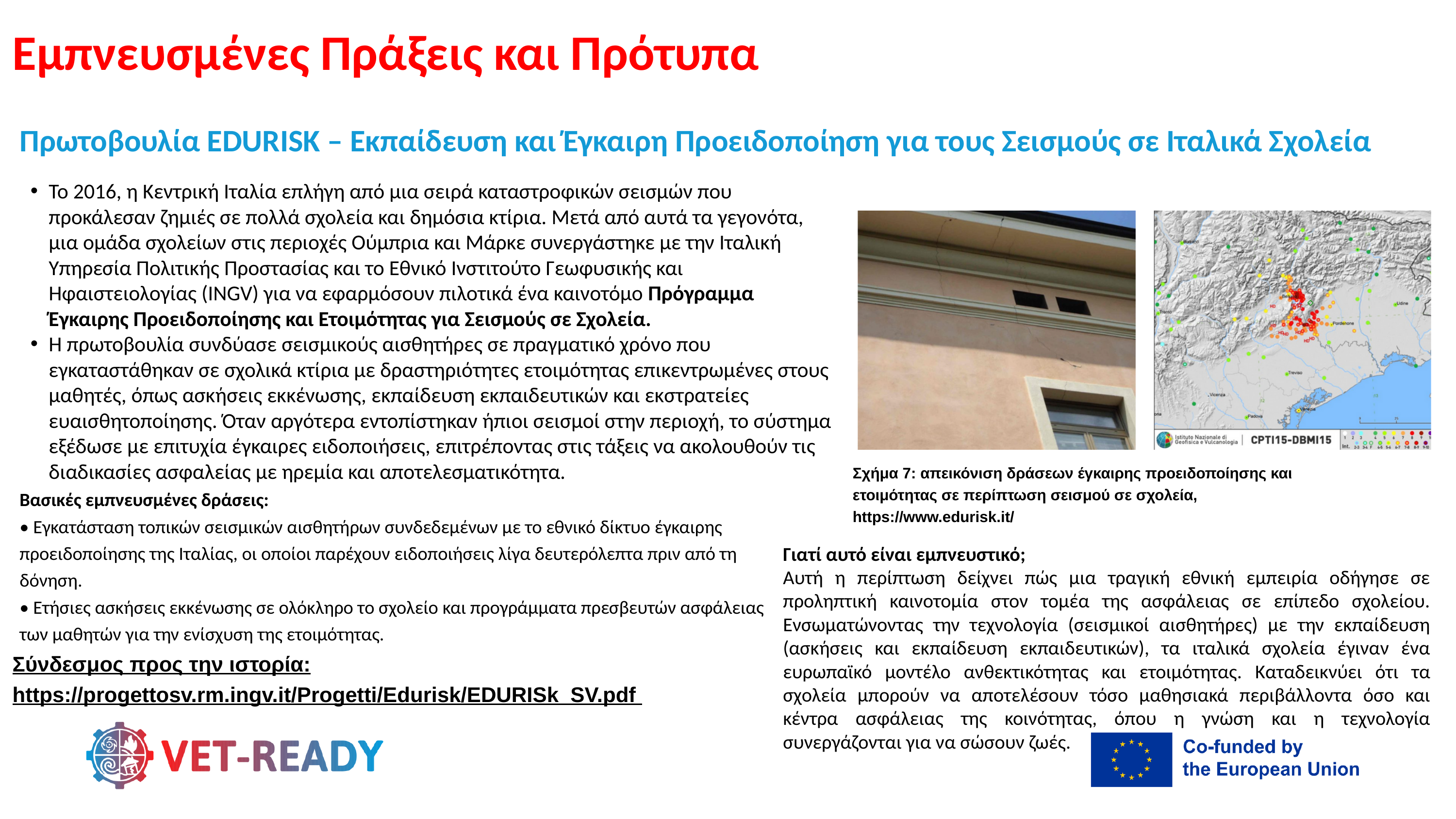

Εμπνευσμένες Πράξεις και Πρότυπα
Πρωτοβουλία EDURISK – Εκπαίδευση και Έγκαιρη Προειδοποίηση για τους Σεισμούς σε Ιταλικά Σχολεία

Το 2016, η Κεντρική Ιταλία επλήγη από μια σειρά καταστροφικών σεισμών που προκάλεσαν ζημιές σε πολλά σχολεία και δημόσια κτίρια. Μετά από αυτά τα γεγονότα, μια ομάδα σχολείων στις περιοχές Ούμπρια και Μάρκε συνεργάστηκε με την Ιταλική Υπηρεσία Πολιτικής Προστασίας και το Εθνικό Ινστιτούτο Γεωφυσικής και Ηφαιστειολογίας (INGV) για να εφαρμόσουν πιλοτικά ένα καινοτόμο Πρόγραμμα Έγκαιρης Προειδοποίησης και Ετοιμότητας για Σεισμούς σε Σχολεία.
Η πρωτοβουλία συνδύασε σεισμικούς αισθητήρες σε πραγματικό χρόνο που εγκαταστάθηκαν σε σχολικά κτίρια με δραστηριότητες ετοιμότητας επικεντρωμένες στους μαθητές, όπως ασκήσεις εκκένωσης, εκπαίδευση εκπαιδευτικών και εκστρατείες ευαισθητοποίησης. Όταν αργότερα εντοπίστηκαν ήπιοι σεισμοί στην περιοχή, το σύστημα εξέδωσε με επιτυχία έγκαιρες ειδοποιήσεις, επιτρέποντας στις τάξεις να ακολουθούν τις διαδικασίες ασφαλείας με ηρεμία και αποτελεσματικότητα.

Σχήμα 7: απεικόνιση δράσεων έγκαιρης προειδοποίησης και ετοιμότητας σε περίπτωση σεισμού σε σχολεία, https://www.edurisk.it/
Βασικές εμπνευσμένες δράσεις:
• Εγκατάσταση τοπικών σεισμικών αισθητήρων συνδεδεμένων με το εθνικό δίκτυο έγκαιρης προειδοποίησης της Ιταλίας, οι οποίοι παρέχουν ειδοποιήσεις λίγα δευτερόλεπτα πριν από τη δόνηση.
• Ετήσιες ασκήσεις εκκένωσης σε ολόκληρο το σχολείο και προγράμματα πρεσβευτών ασφάλειας των μαθητών για την ενίσχυση της ετοιμότητας.
Γιατί αυτό είναι εμπνευστικό;
Αυτή η περίπτωση δείχνει πώς μια τραγική εθνική εμπειρία οδήγησε σε προληπτική καινοτομία στον τομέα της ασφάλειας σε επίπεδο σχολείου. Ενσωματώνοντας την τεχνολογία (σεισμικοί αισθητήρες) με την εκπαίδευση (ασκήσεις και εκπαίδευση εκπαιδευτικών), τα ιταλικά σχολεία έγιναν ένα ευρωπαϊκό μοντέλο ανθεκτικότητας και ετοιμότητας. Καταδεικνύει ότι τα σχολεία μπορούν να αποτελέσουν τόσο μαθησιακά περιβάλλοντα όσο και κέντρα ασφάλειας της κοινότητας, όπου η γνώση και η τεχνολογία συνεργάζονται για να σώσουν ζωές.
Σύνδεσμος προς την ιστορία:
https://progettosv.rm.ingv.it/Progetti/Edurisk/EDURISk_SV.pdf